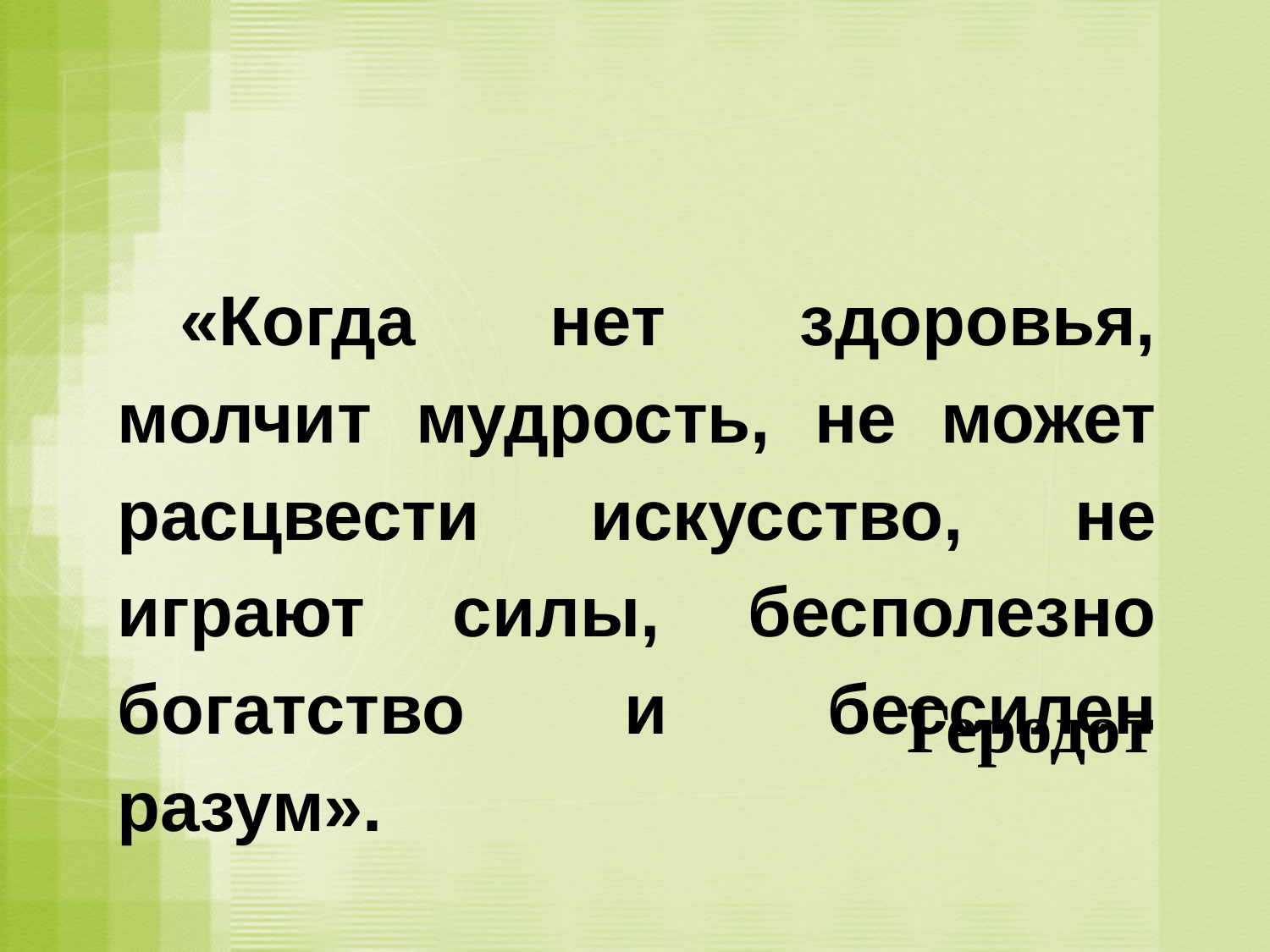

«Когда нет здоровья, молчит мудрость, не может расцвести искусство, не играют силы, бесполезно богатство и бессилен разум».
Геродот